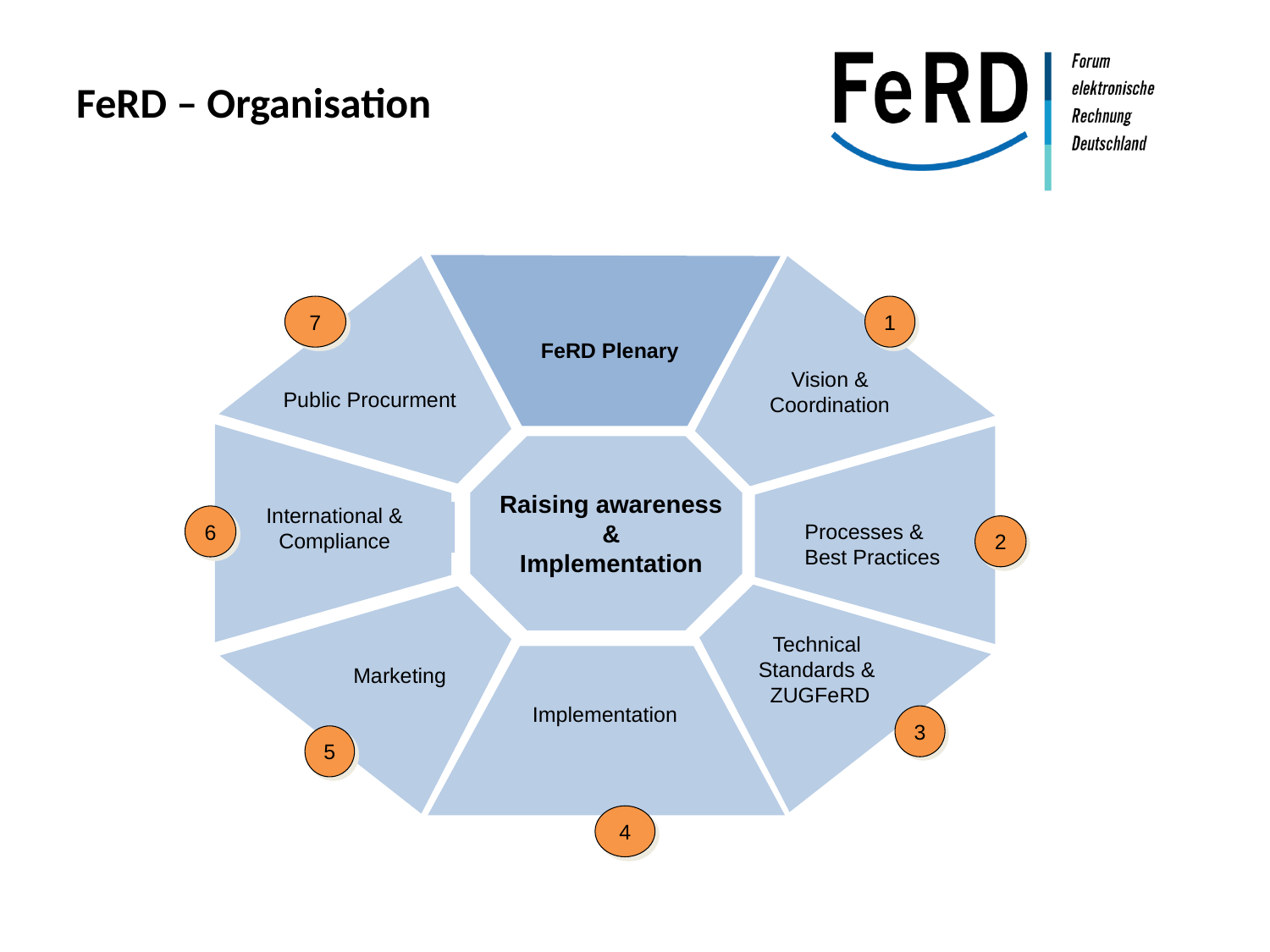

# FeRD – Organisation

Public Procurment

Raising awareness
&
Implementation
International &
 Compliance
Processes & Best Practices

Technical  Standards &
ZUGFeRD

Implementation

7
1
FeRD Plenary
Vision & Coordination
6
2
Marketing
3
5
4